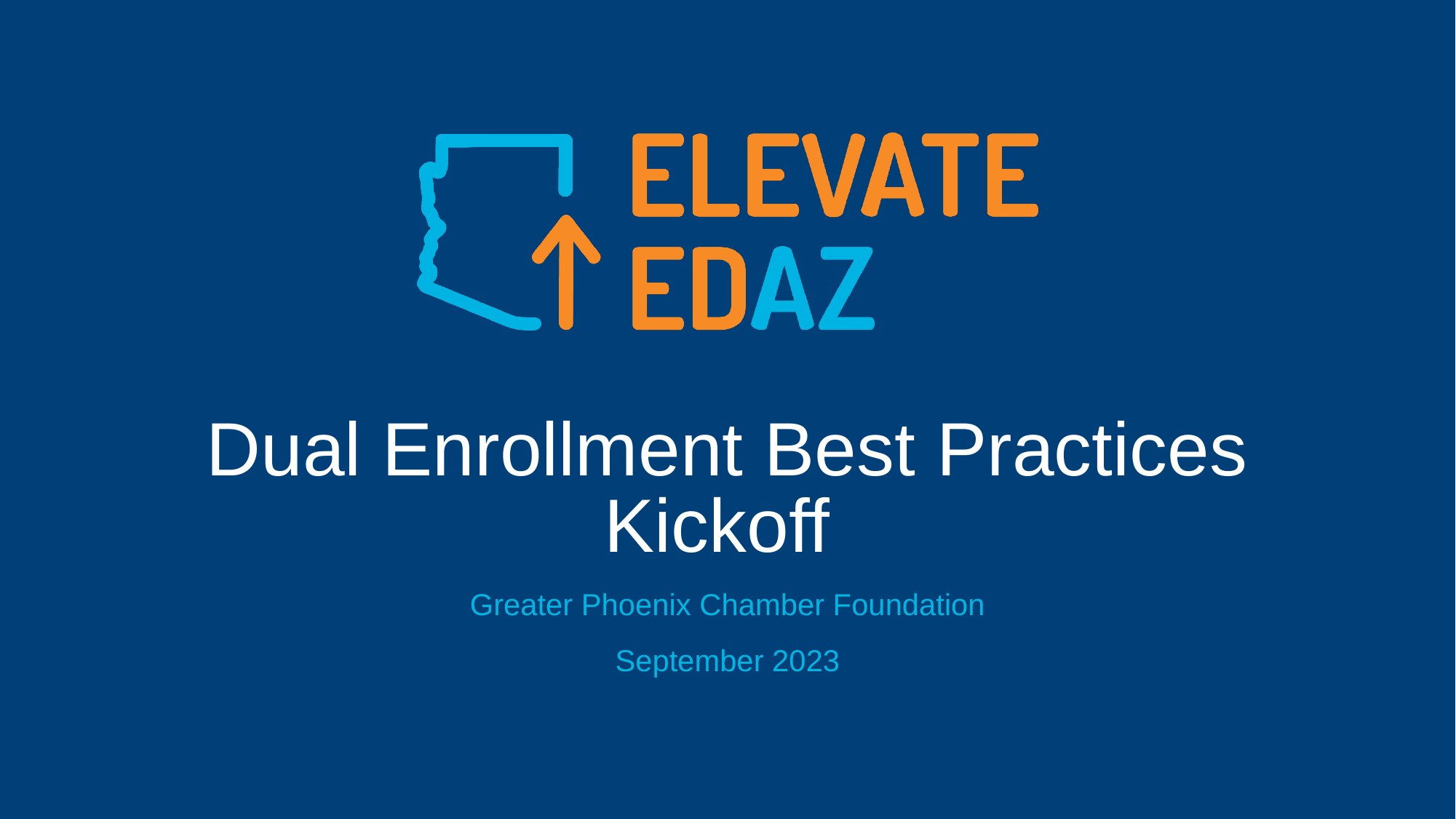

# Dual Enrollment Best Practices Kickoff
Greater Phoenix Chamber Foundation
September 2023